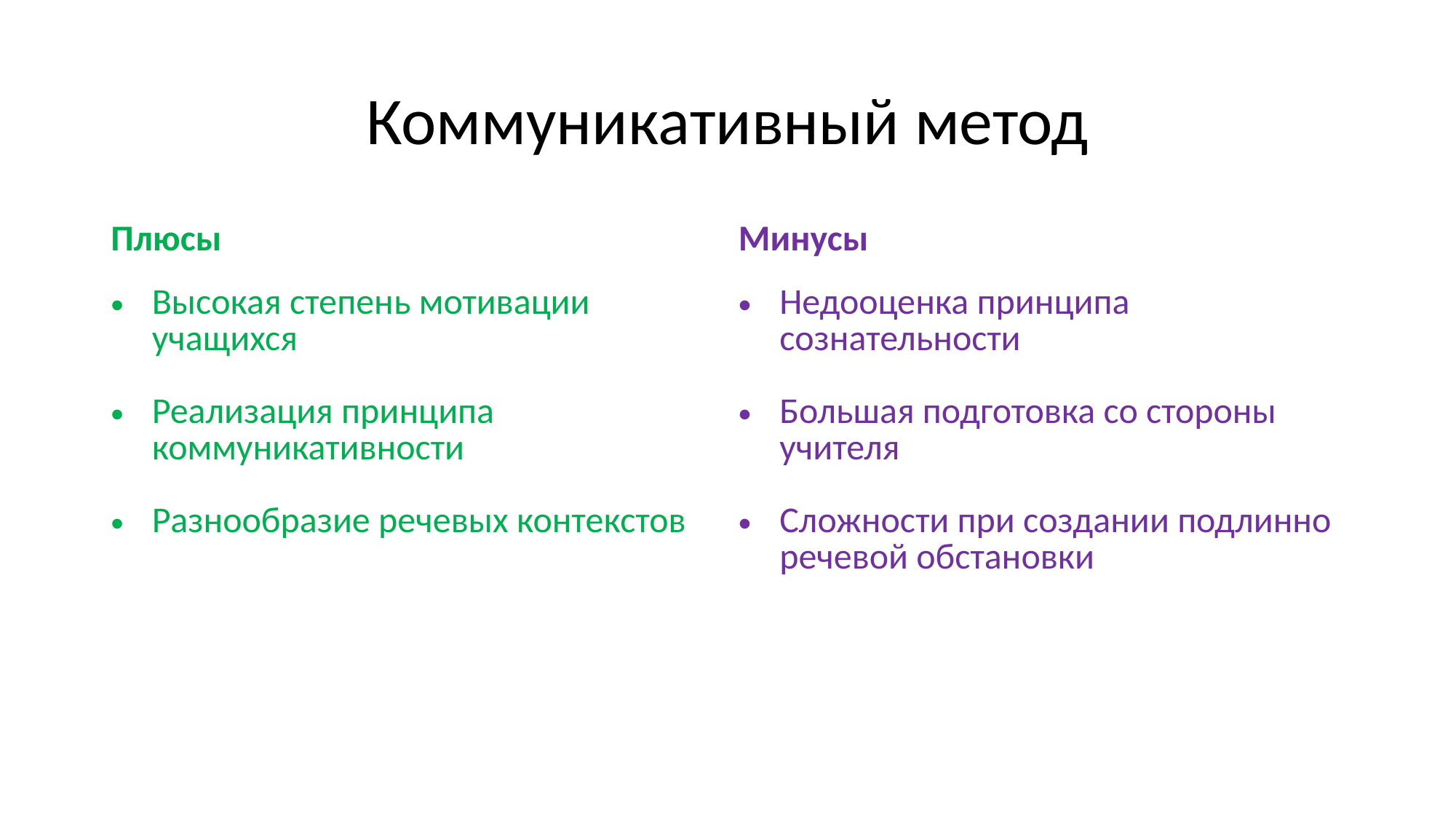

# Коммуникативный метод
| Плюсы | Минусы |
| --- | --- |
| Высокая степень мотивации учащихся Реализация принципа коммуникативности Разнообразие речевых контекстов | Недооценка принципа сознательности Большая подготовка со стороны учителя Сложности при создании подлинно речевой обстановки |